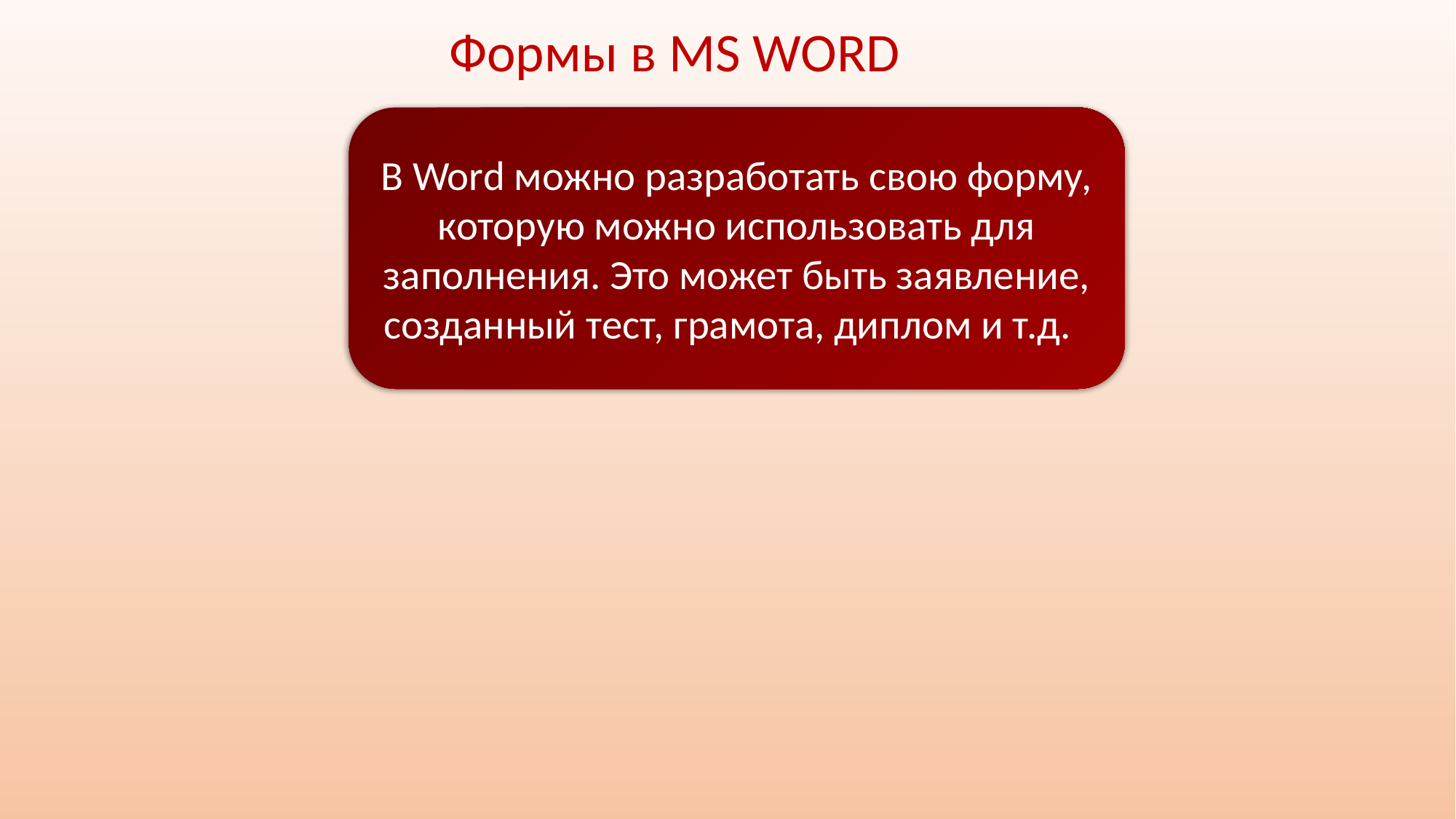

Формы в MS WORD
В Word можно разработать свою форму, которую можно использовать для заполнения. Это может быть заявление, созданный тест, грамота, диплом и т.д.